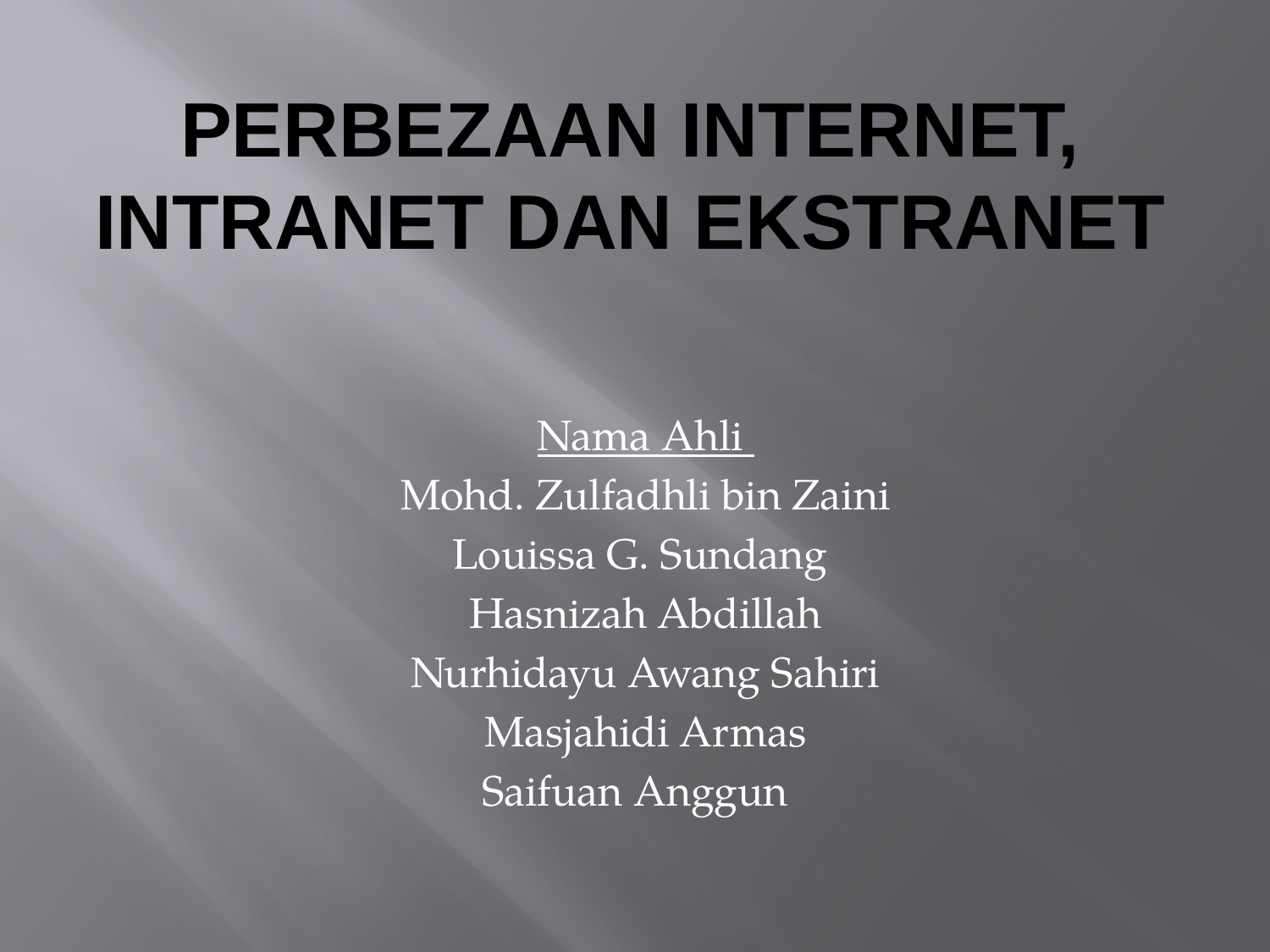

# Perbezaan internet, intranet dan ekstranet
Nama Ahli
Mohd. Zulfadhli bin Zaini
Louissa G. Sundang
Hasnizah Abdillah
Nurhidayu Awang Sahiri
Masjahidi Armas
Saifuan Anggun